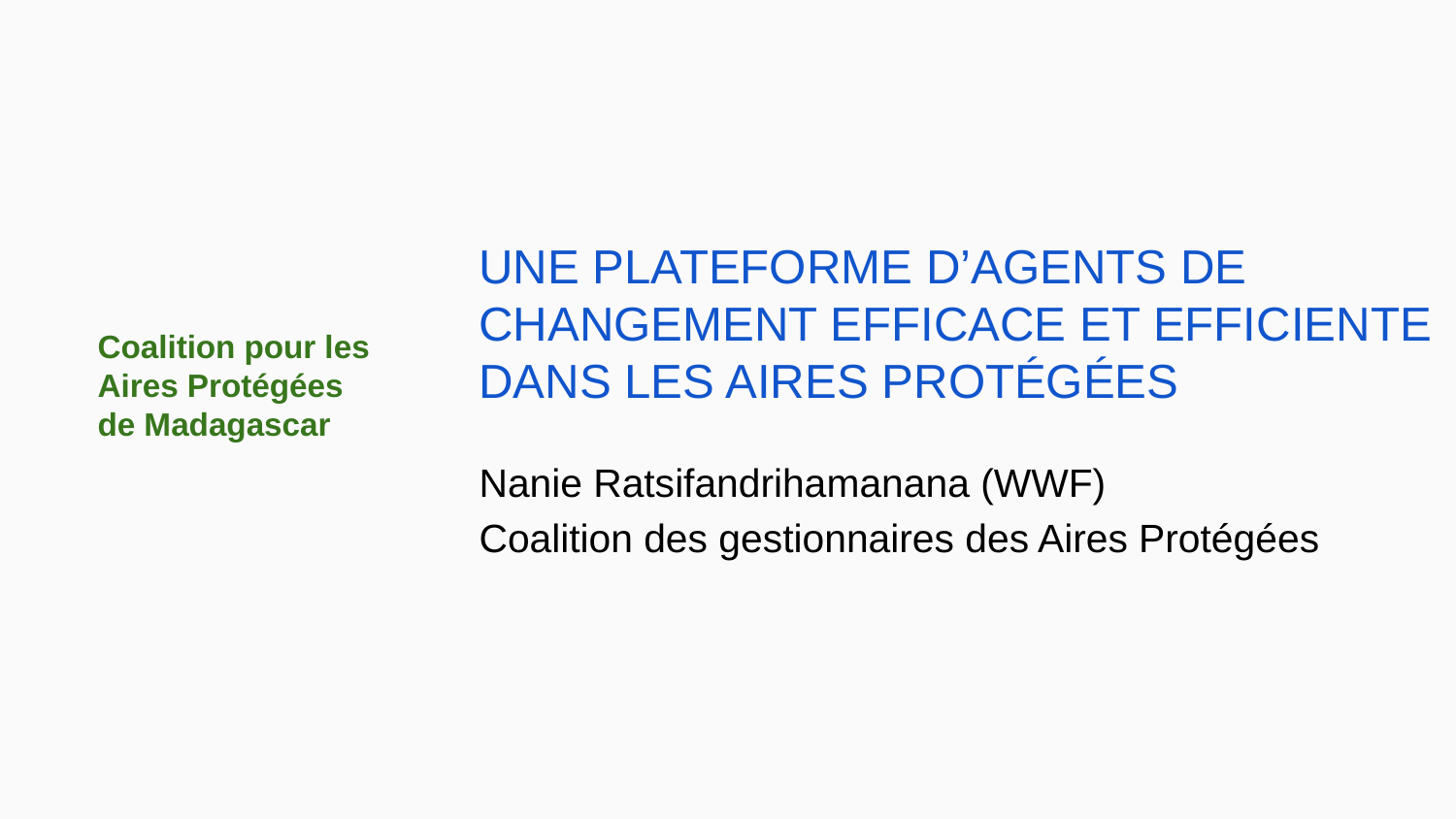

UNE PLATEFORME D’AGENTS DE CHANGEMENT EFFICACE ET EFFICIENTE DANS LES AIRES PROTÉGÉES
Coalition pour les Aires Protégées
de Madagascar
# Nanie Ratsifandrihamanana (WWF)
Coalition des gestionnaires des Aires Protégées